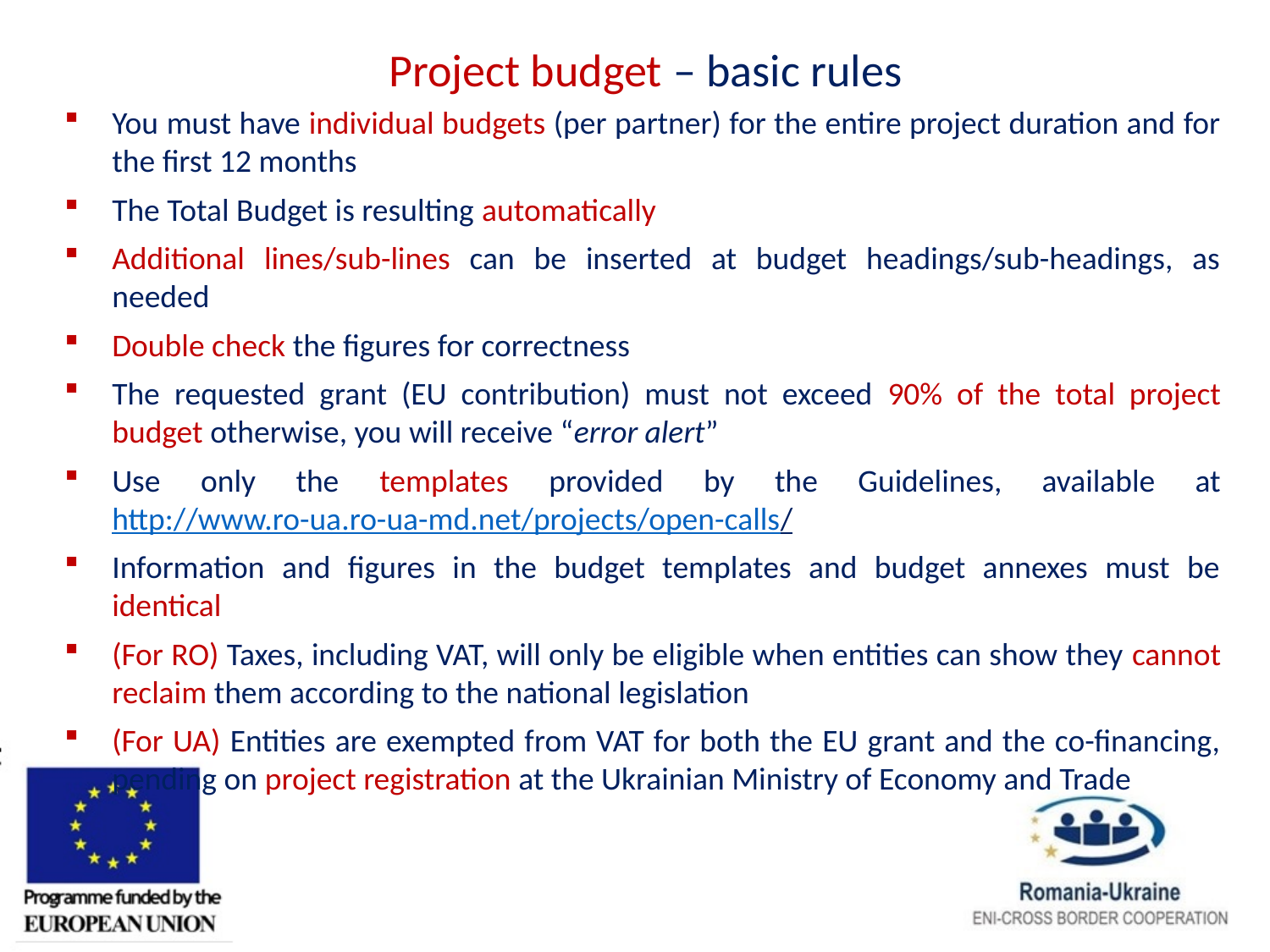

Project budget – basic rules
You must have individual budgets (per partner) for the entire project duration and for the first 12 months
The Total Budget is resulting automatically
Additional lines/sub-lines can be inserted at budget headings/sub-headings, as needed
Double check the figures for correctness
The requested grant (EU contribution) must not exceed 90% of the total project budget otherwise, you will receive “error alert”
Use only the templates provided by the Guidelines, available at http://www.ro-ua.ro-ua-md.net/projects/open-calls/
Information and figures in the budget templates and budget annexes must be identical
(For RO) Taxes, including VAT, will only be eligible when entities can show they cannot reclaim them according to the national legislation
(For UA) Entities are exempted from VAT for both the EU grant and the co-financing, pending on project registration at the Ukrainian Ministry of Economy and Trade